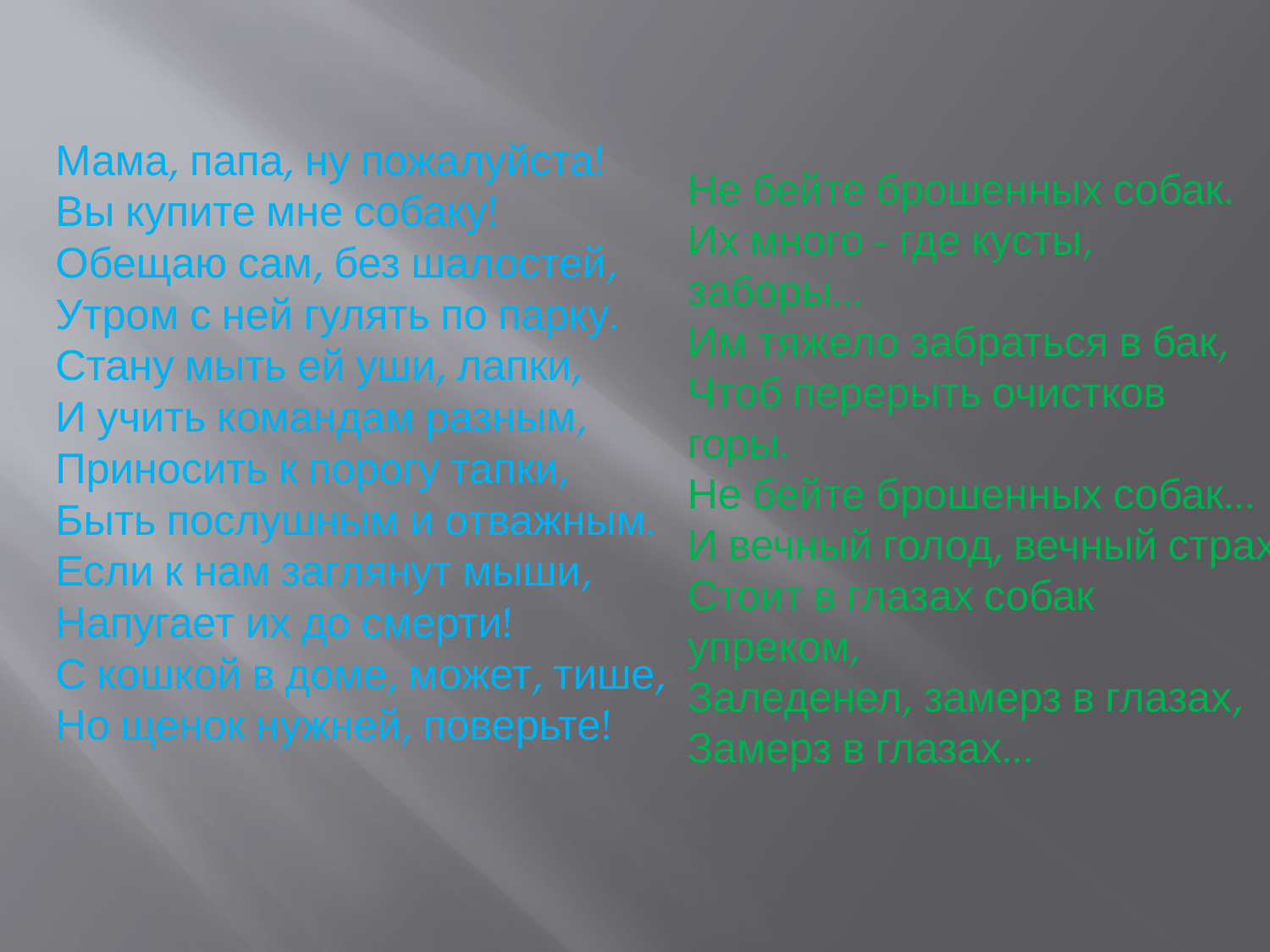

Мама, папа, ну пожалуйста!
Вы купите мне собаку!
Обещаю сам, без шалостей,
Утром с ней гулять по парку.
Стану мыть ей уши, лапки,
И учить командам разным,
Приносить к порогу тапки,
Быть послушным и отважным.
Если к нам заглянут мыши,
Напугает их до смерти!
С кошкой в доме, может, тише,
Но щенок нужней, поверьте!

Не бейте брошенных собак.
Их много - где кусты, заборы...
Им тяжело забраться в бак,
Чтоб перерыть очистков горы.
Не бейте брошенных собак...
И вечный голод, вечный страх
Стоит в глазах собак упреком,
Заледенел, замерз в глазах,
Замерз в глазах...